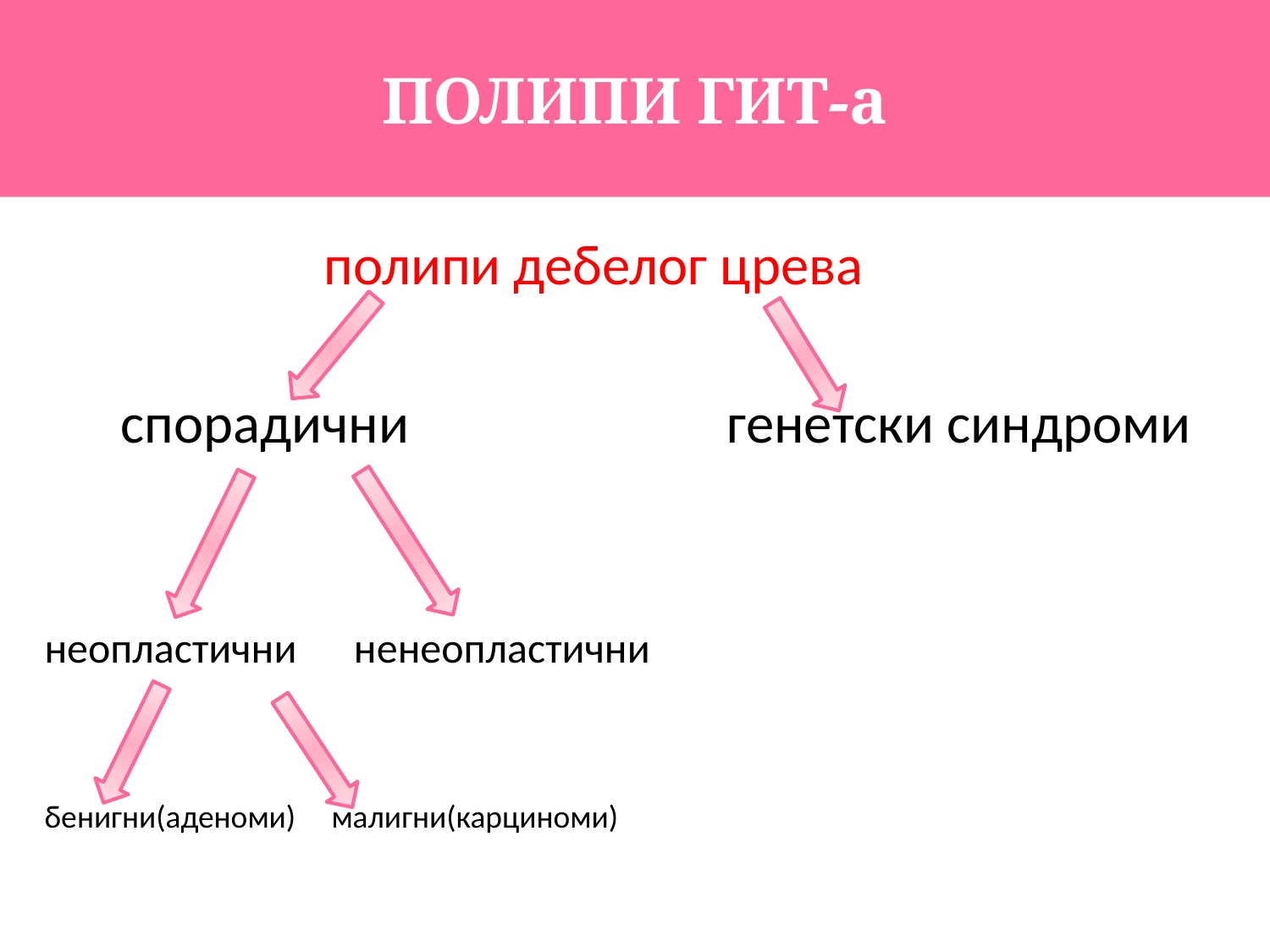

# ПОЛИПИ ГИТ-а
                      полипи дебелог црева

      спорадични                         генетски синдроми

неопластични      ненеопластични

бенигни(аденоми)     малигни(карциноми)